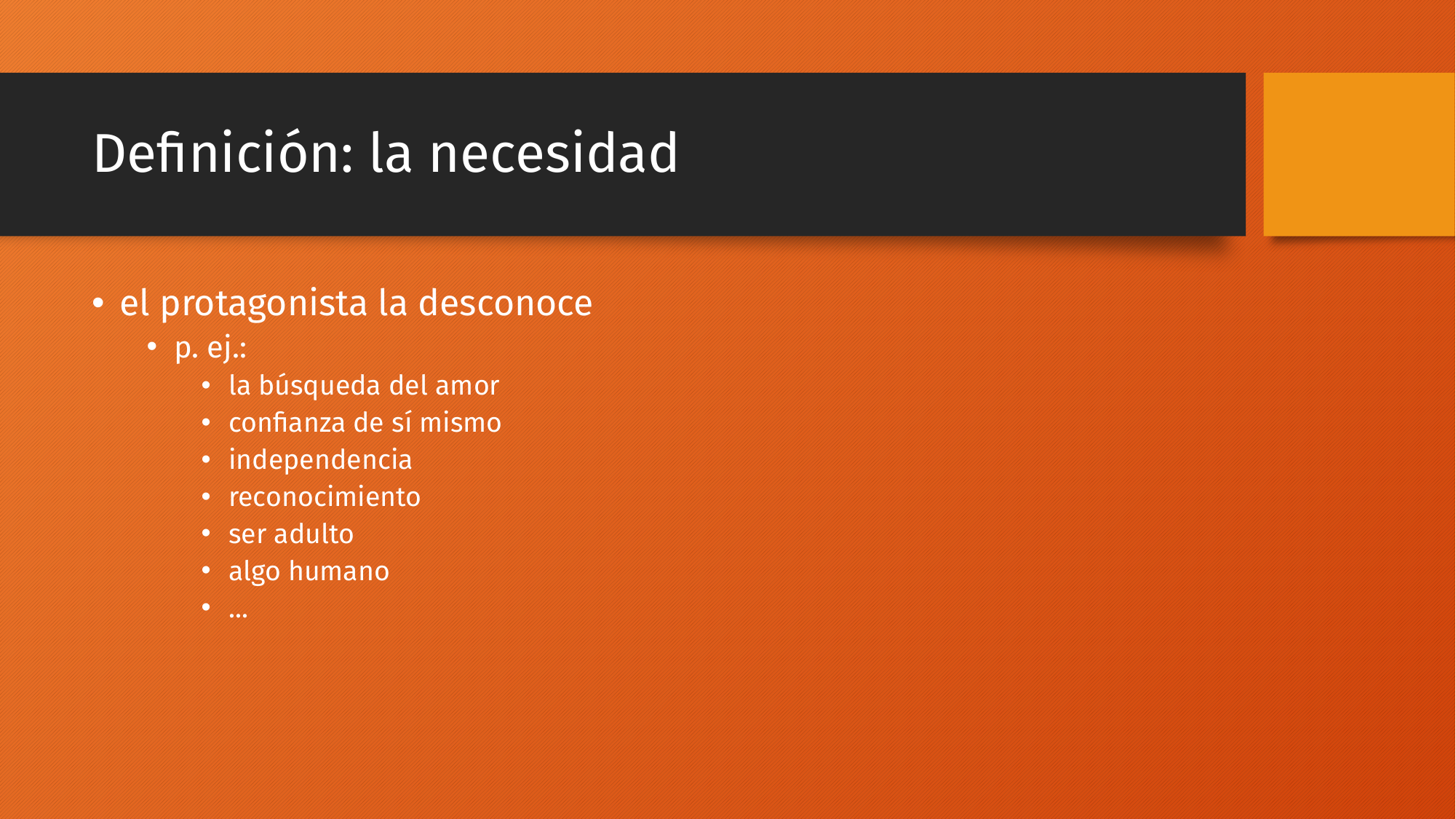

# Definición: la necesidad
el protagonista la desconoce
p. ej.:
la búsqueda del amor
confianza de sí mismo
independencia
reconocimiento
ser adulto
algo humano
...